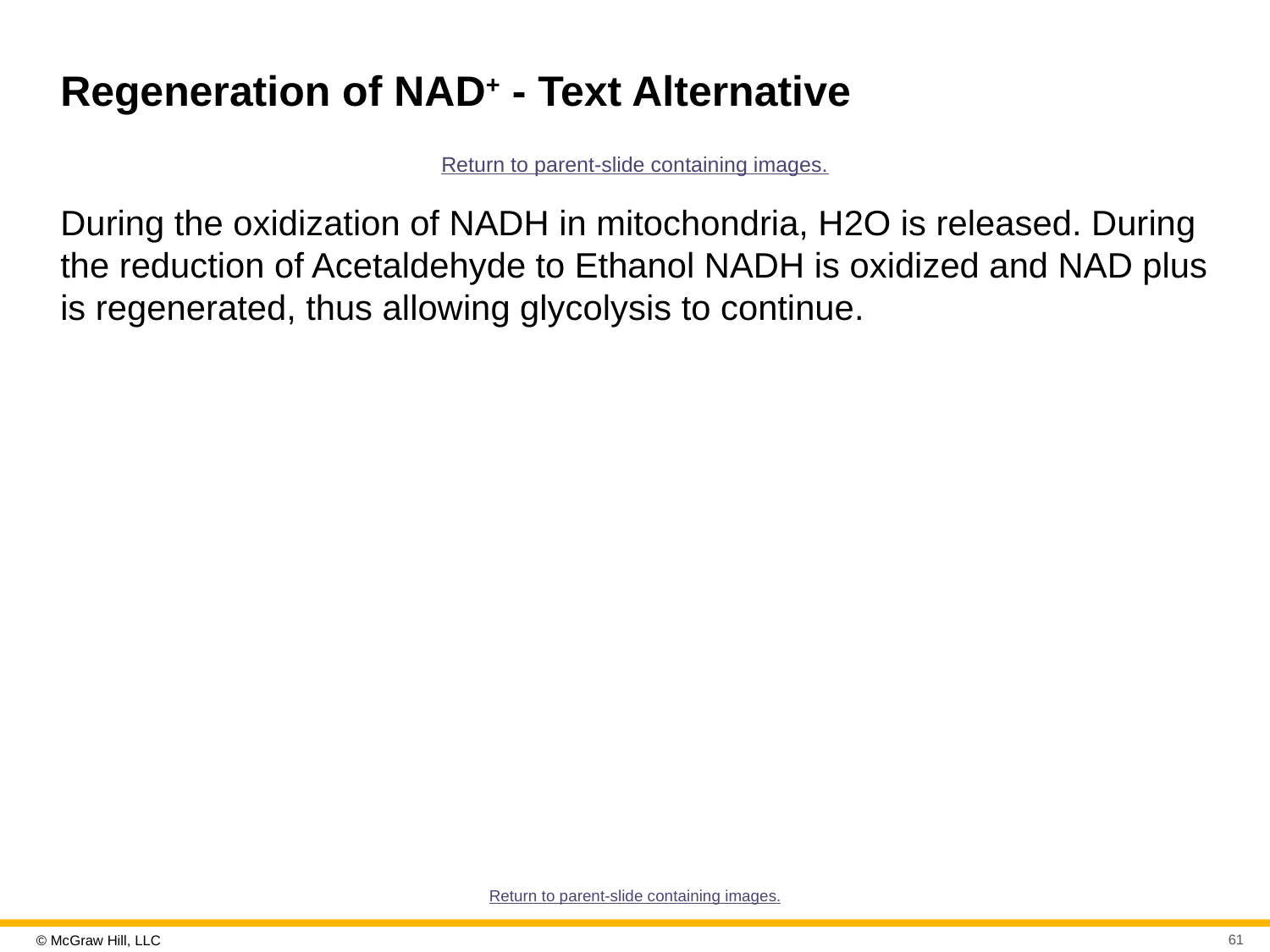

# Regeneration of NAD+ - Text Alternative
Return to parent-slide containing images.
During the oxidization of NADH in mitochondria, H2O is released. During the reduction of Acetaldehyde to Ethanol NADH is oxidized and NAD plus is regenerated, thus allowing glycolysis to continue.
Return to parent-slide containing images.
61